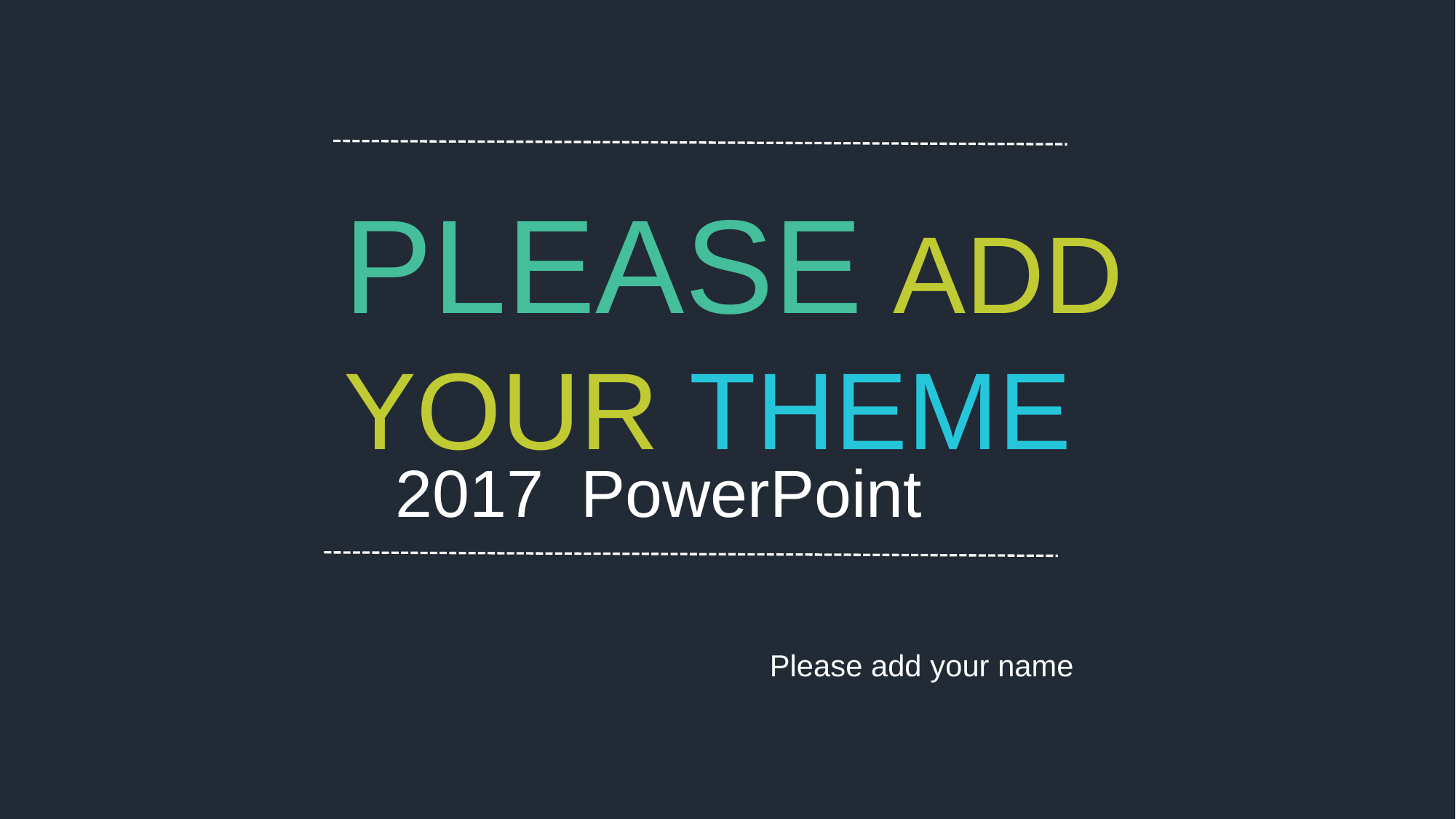

PLEASE ADD
YOUR THEME
2017  PowerPoint
Please add your name